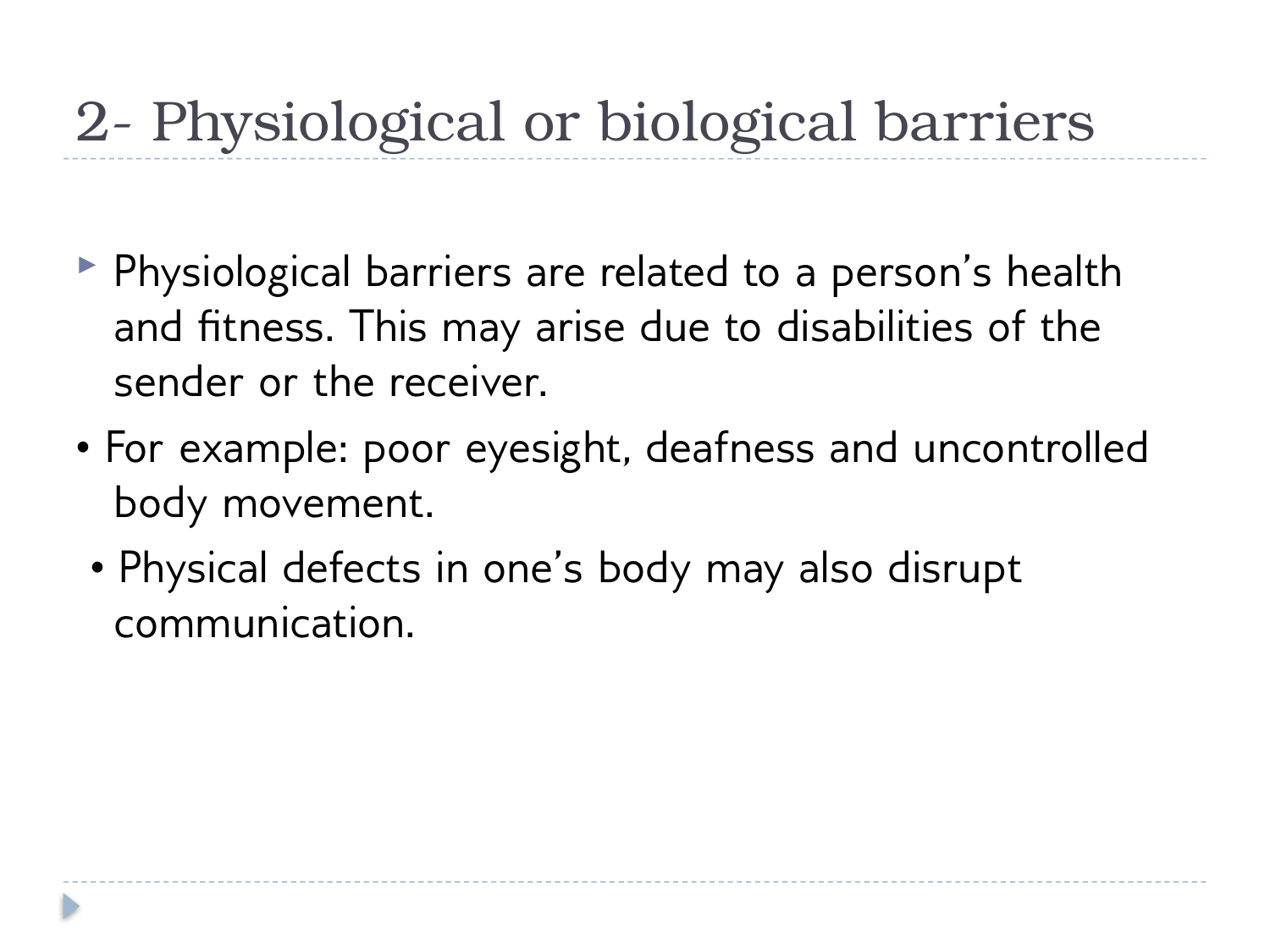

# 2- Physiological or biological barriers

Physiological barriers are related to a person’s health and fitness. This may arise due to disabilities of the sender or the receiver.
• For example: poor eyesight, deafness and uncontrolled body movement.
 • Physical defects in one’s body may also disrupt communication.